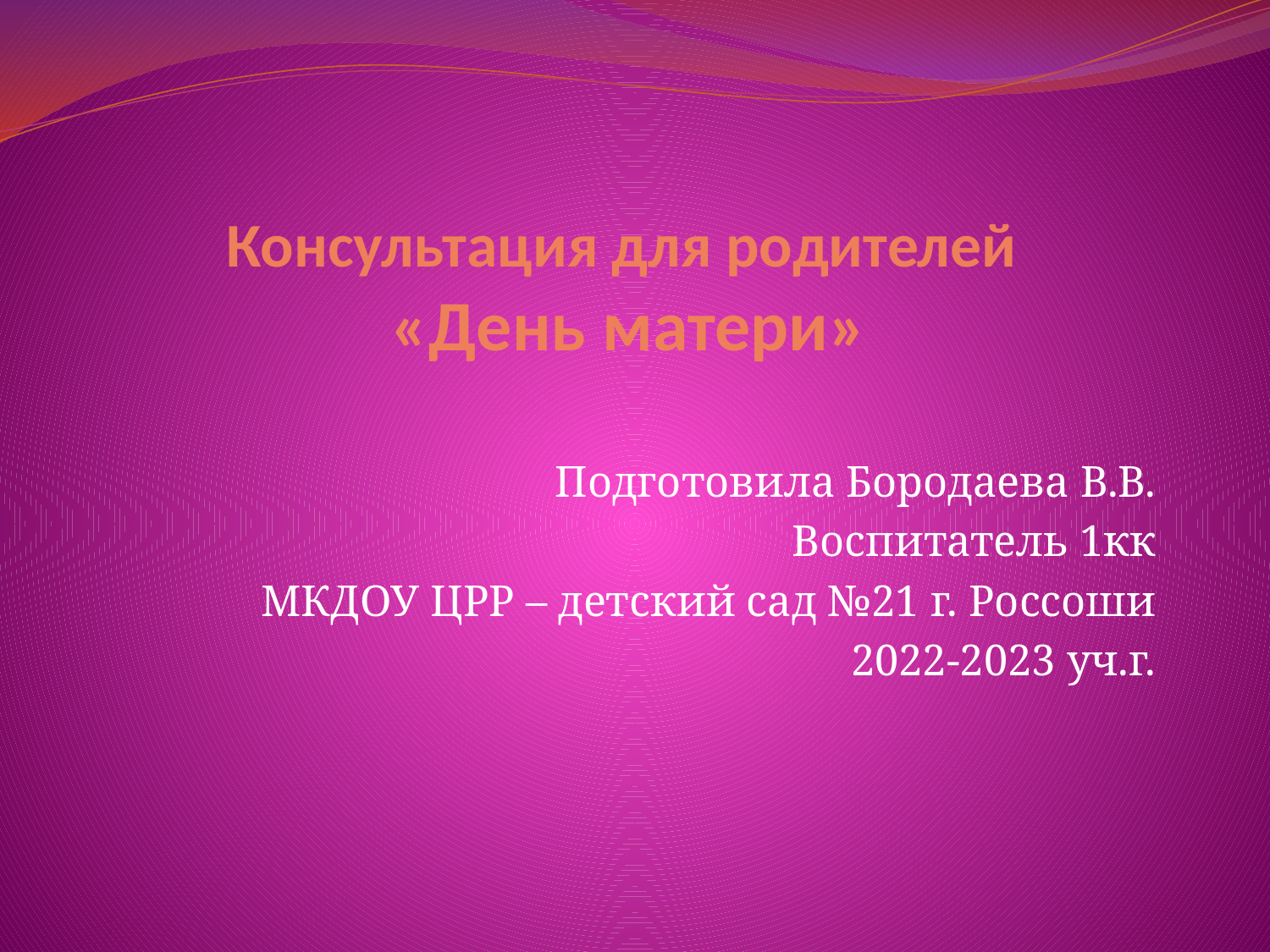

# Консультация для родителей «День матери»
Подготовила Бородаева В.В.
Воспитатель 1кк
МКДОУ ЦРР – детский сад №21 г. Россоши
2022-2023 уч.г.